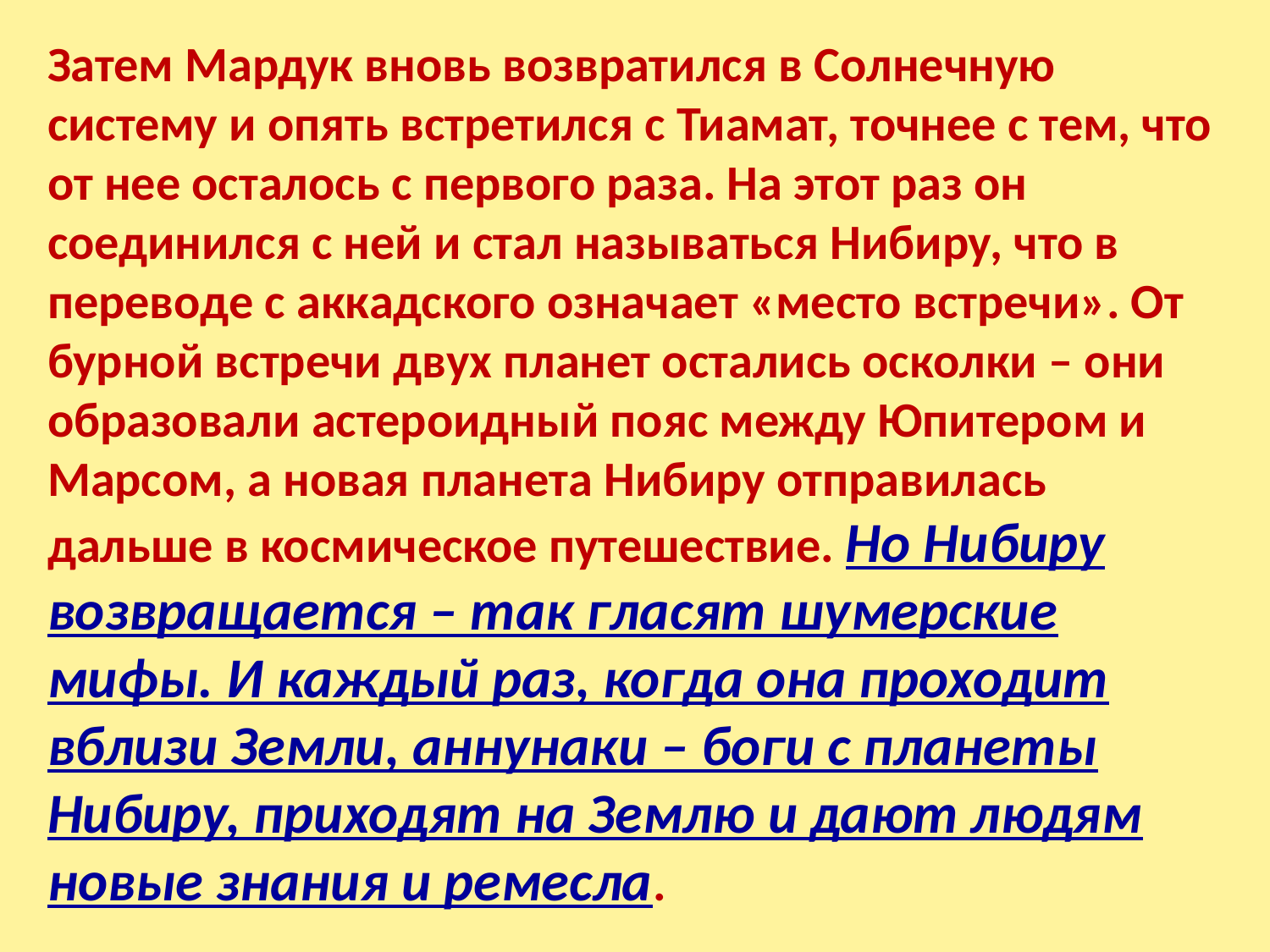

Затем Мардук вновь возвратился в Солнечную систему и опять встретился с Тиамат, точнее с тем, что от нее осталось с первого раза. На этот раз он соединился с ней и стал называться Нибиру, что в переводе с аккадского означает «место встречи». От бурной встречи двух планет остались осколки – они образовали астероидный пояс между Юпитером и Марсом, а новая планета Нибиру отправилась дальше в космическое путешествие. Но Нибиру возвращается – так гласят шумерские мифы. И каждый раз, когда она проходит вблизи Земли, аннунаки – боги с планеты Нибиру, приходят на Землю и дают людям новые знания и ремесла.